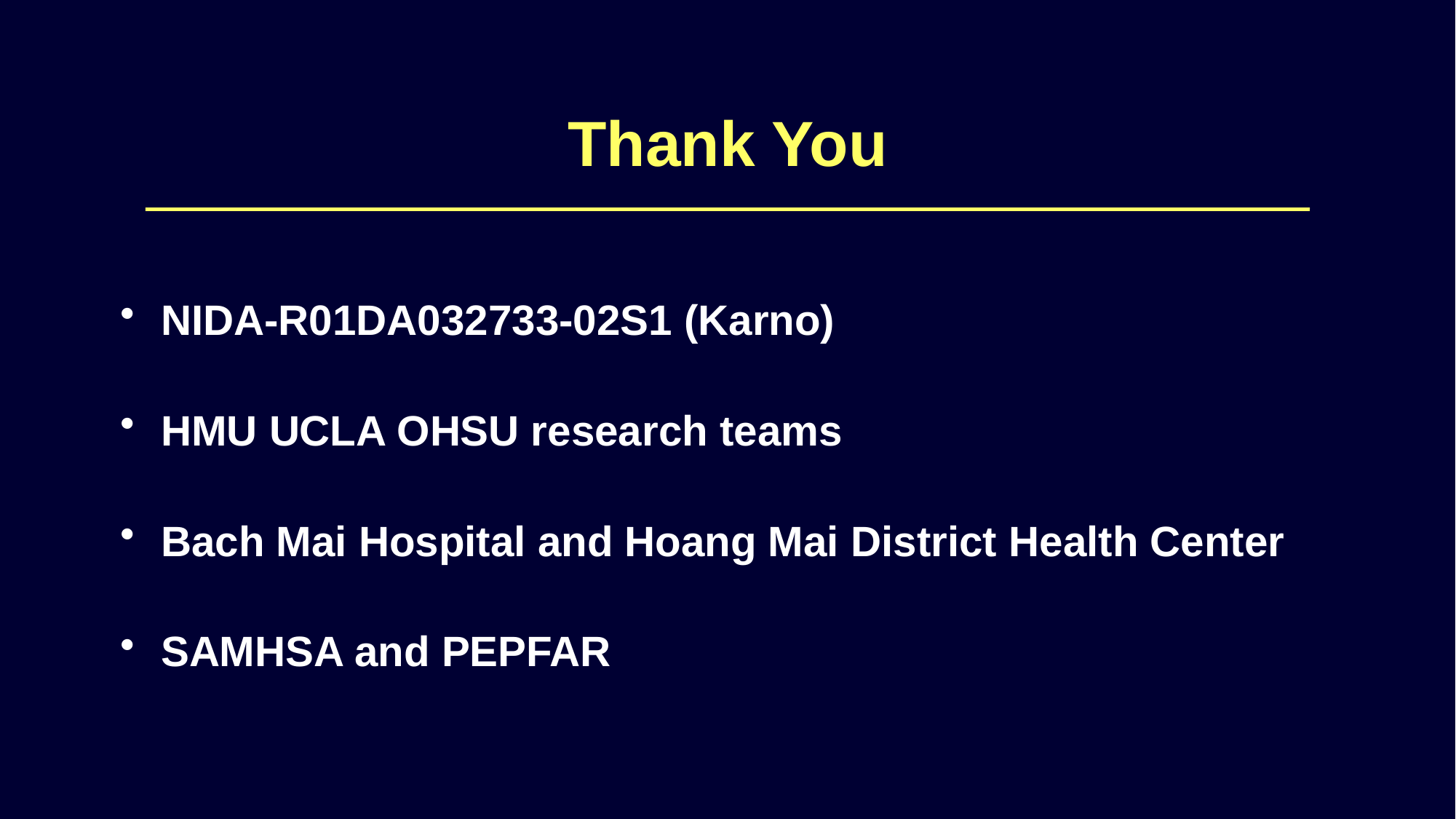

# Thank You
NIDA-R01DA032733-02S1 (Karno)
HMU UCLA OHSU research teams
Bach Mai Hospital and Hoang Mai District Health Center
SAMHSA and PEPFAR